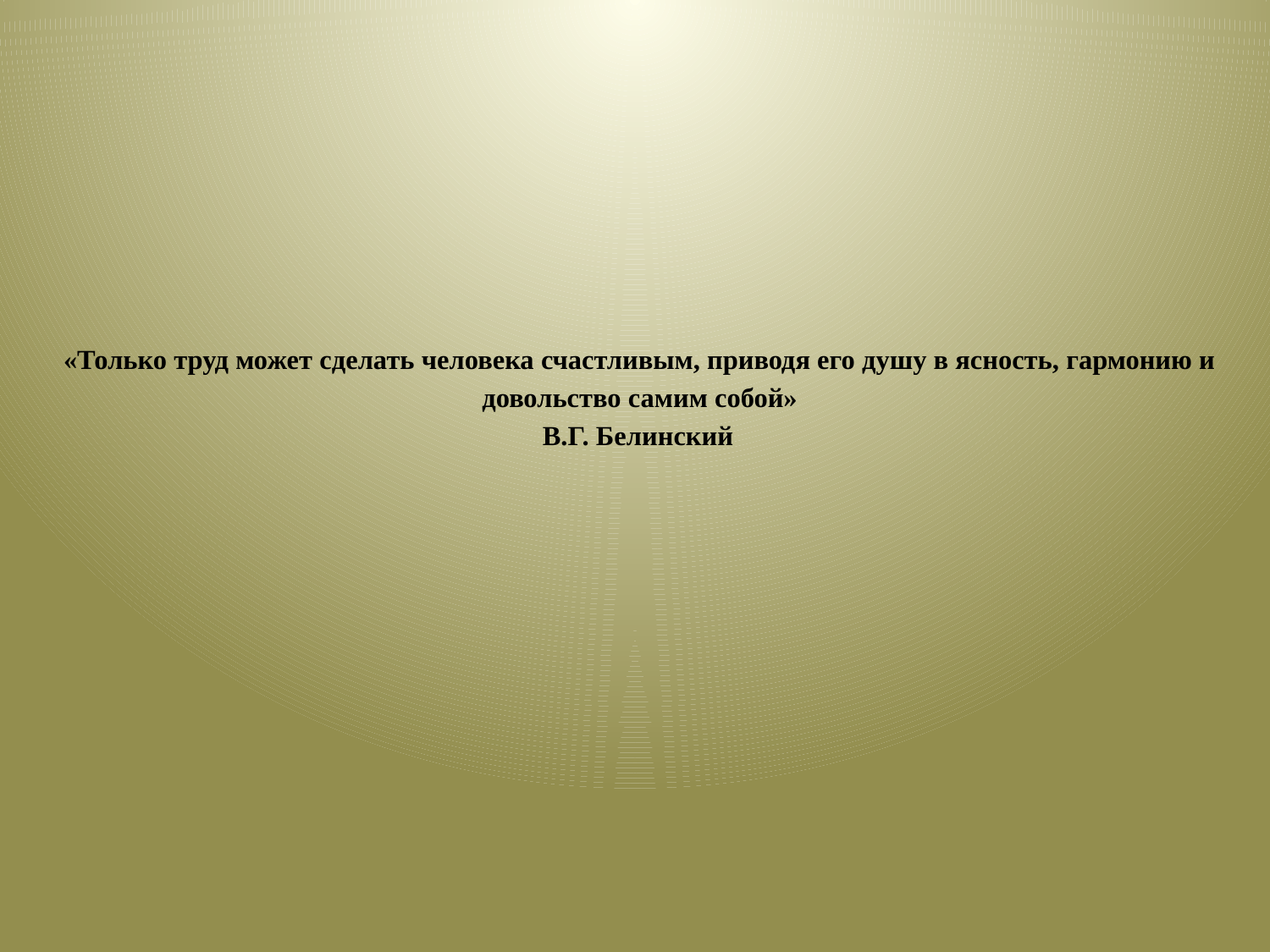

«Только труд может сделать человека счастливым, приводя его душу в ясность, гармонию и довольство самим собой»
 В.Г. Белинский